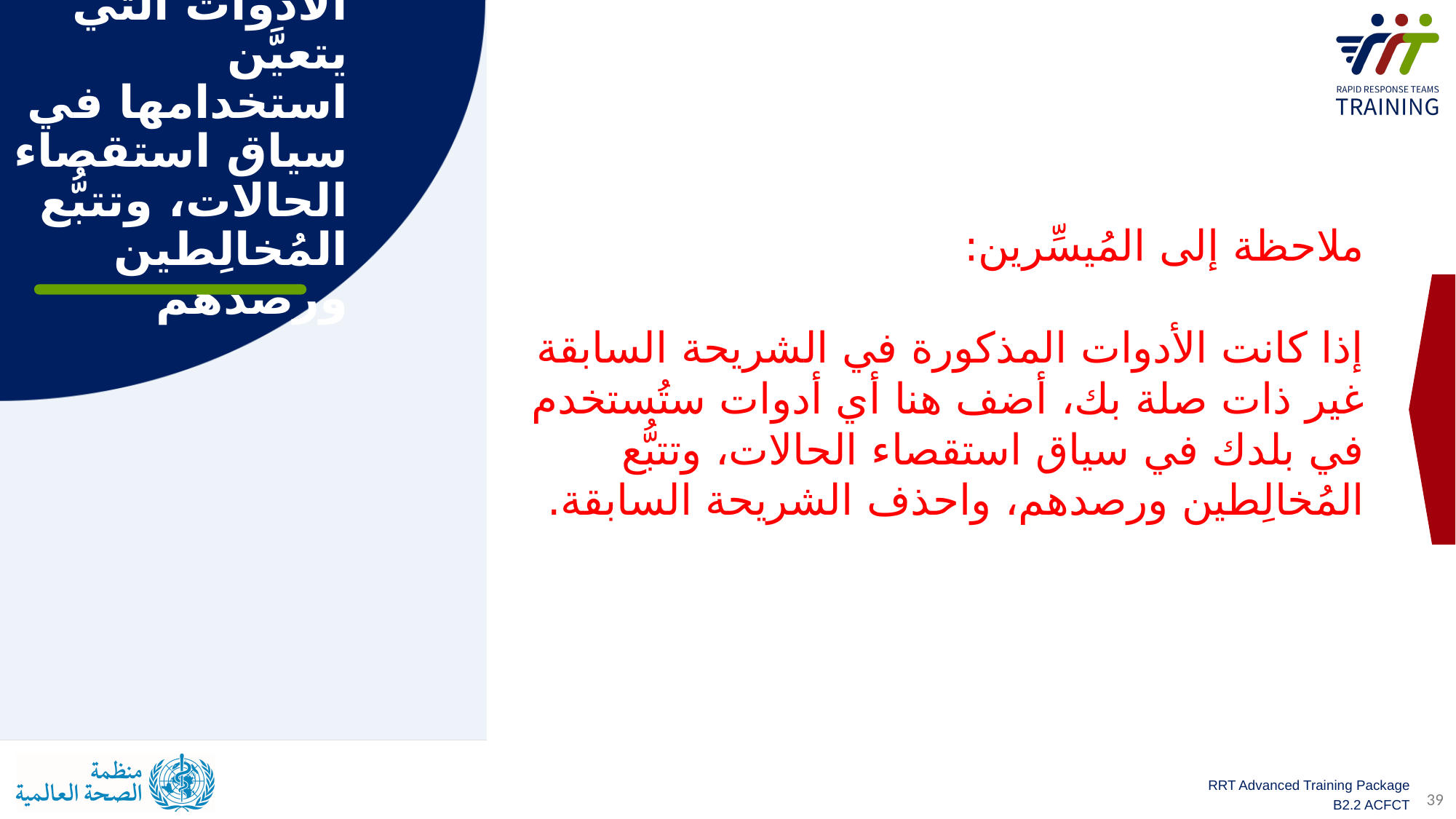

# الأدوات التي يتعيَّن استخدامها في سياق استقصاء الحالات، وتتبُّع المُخالِطين ورصدهم
ملاحظة إلى المُيسِّرين:

إذا كانت الأدوات المذكورة في الشريحة السابقة غير ذات صلة بك، أضف هنا أي أدوات ستُستخدم في بلدك في سياق استقصاء الحالات، وتتبُّع المُخالِطين ورصدهم، واحذف الشريحة السابقة.